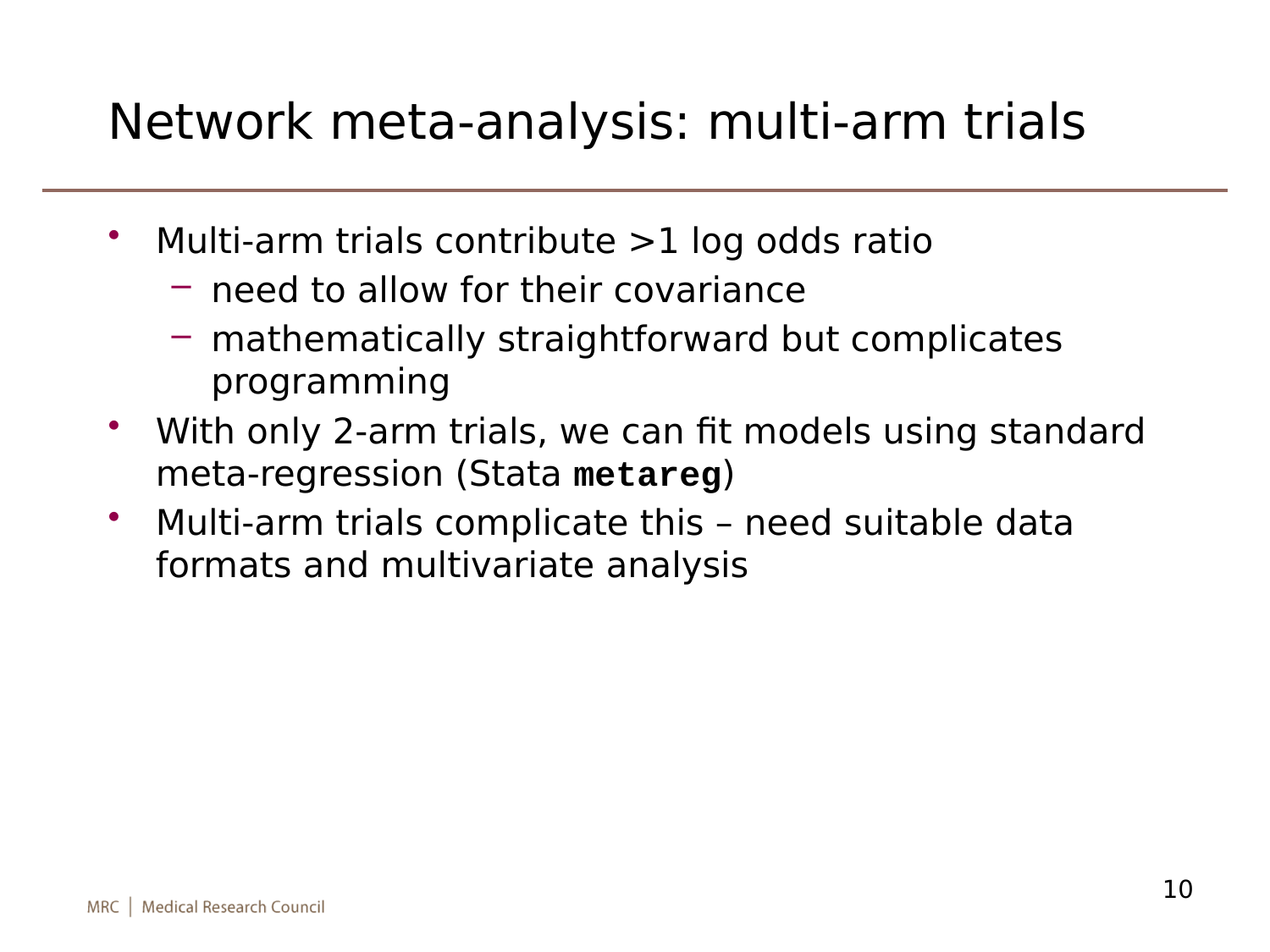

# Network meta-analysis: multi-arm trials
Multi-arm trials contribute >1 log odds ratio
need to allow for their covariance
mathematically straightforward but complicates programming
With only 2-arm trials, we can fit models using standard meta-regression (Stata metareg)
Multi-arm trials complicate this – need suitable data formats and multivariate analysis

10